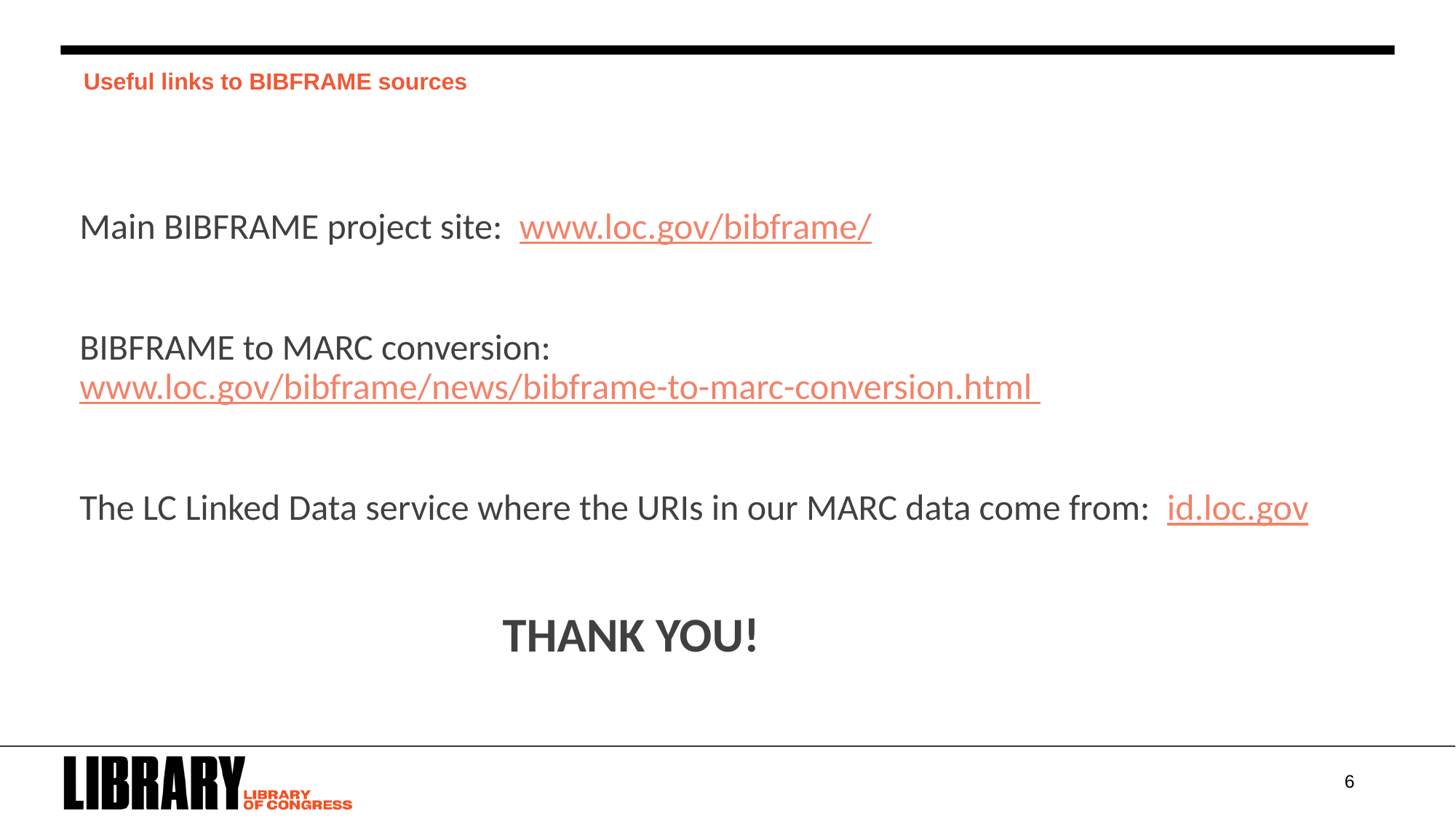

# Useful links to BIBFRAME sources
Main BIBFRAME project site:  www.loc.gov/bibframe/

BIBFRAME to MARC conversion:  www.loc.gov/bibframe/news/bibframe-to-marc-conversion.html

The LC Linked Data service where the URIs in our MARC data come from:  id.loc.gov

THANK YOU!